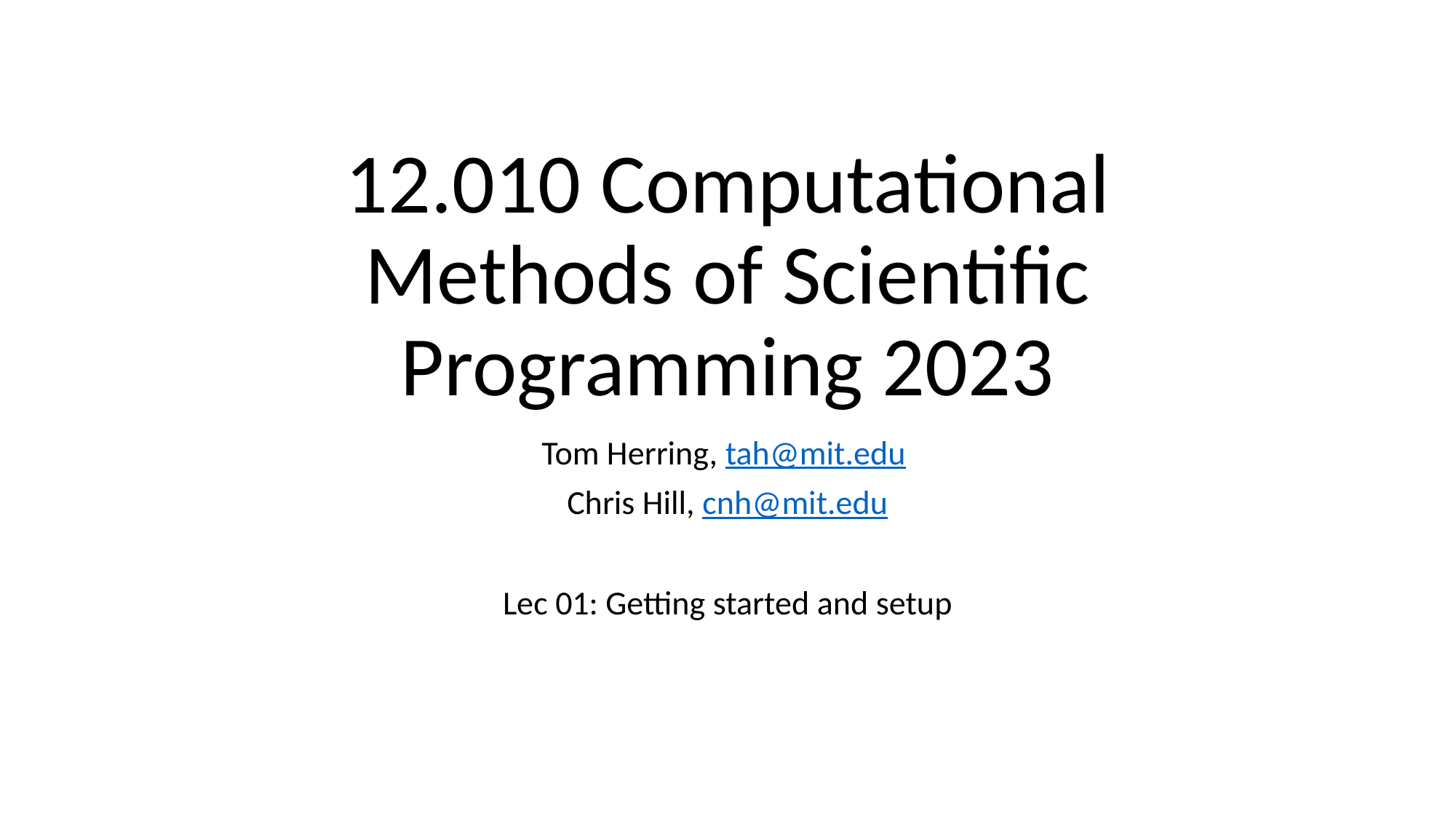

# 12.010 Computational Methods of Scientific Programming 2023
Tom Herring, tah@mit.edu
Chris Hill, cnh@mit.edu

Lec 01: Getting started and setup